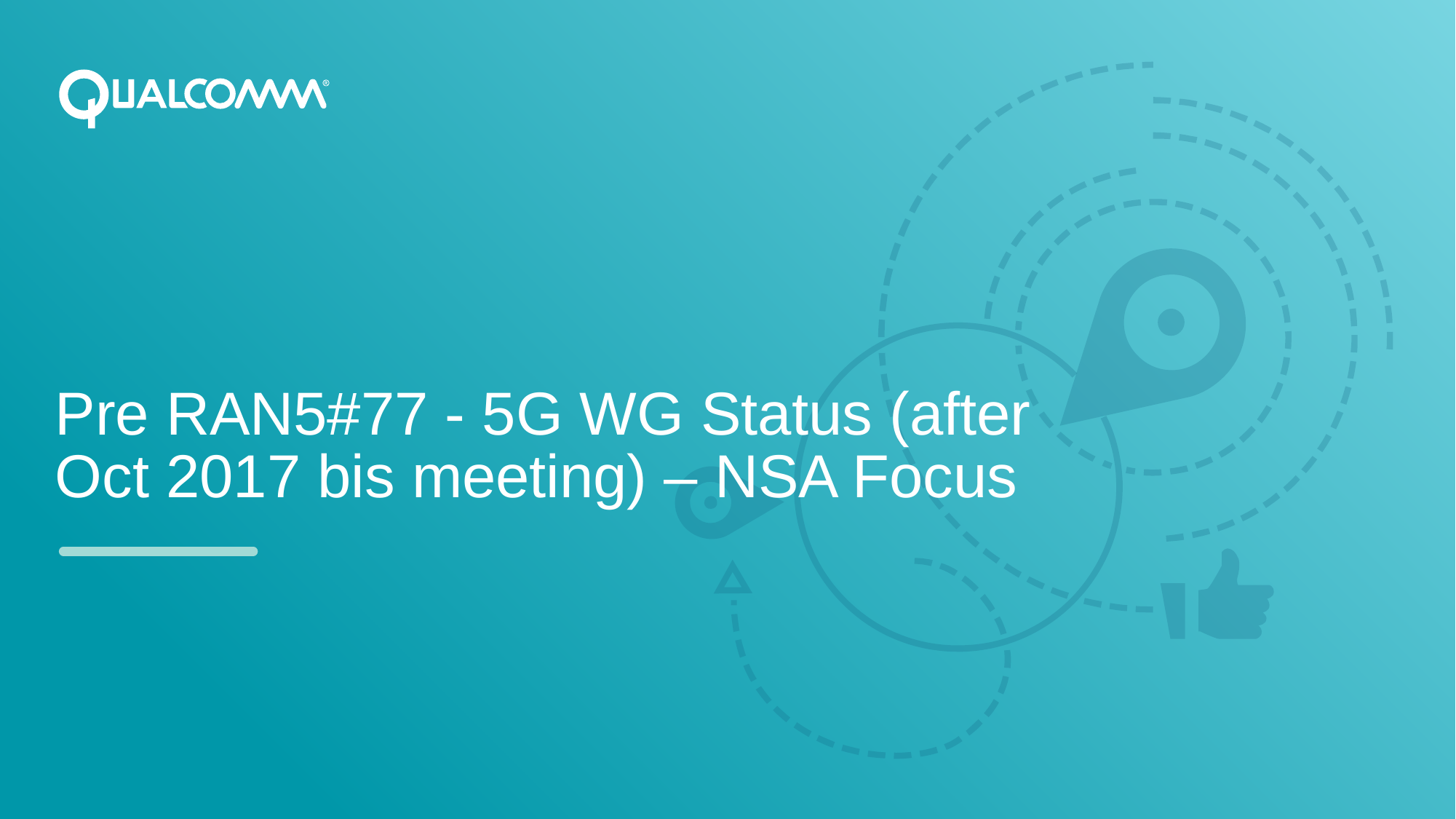

# Pre RAN5#77 - 5G WG Status (after Oct 2017 bis meeting) – NSA Focus